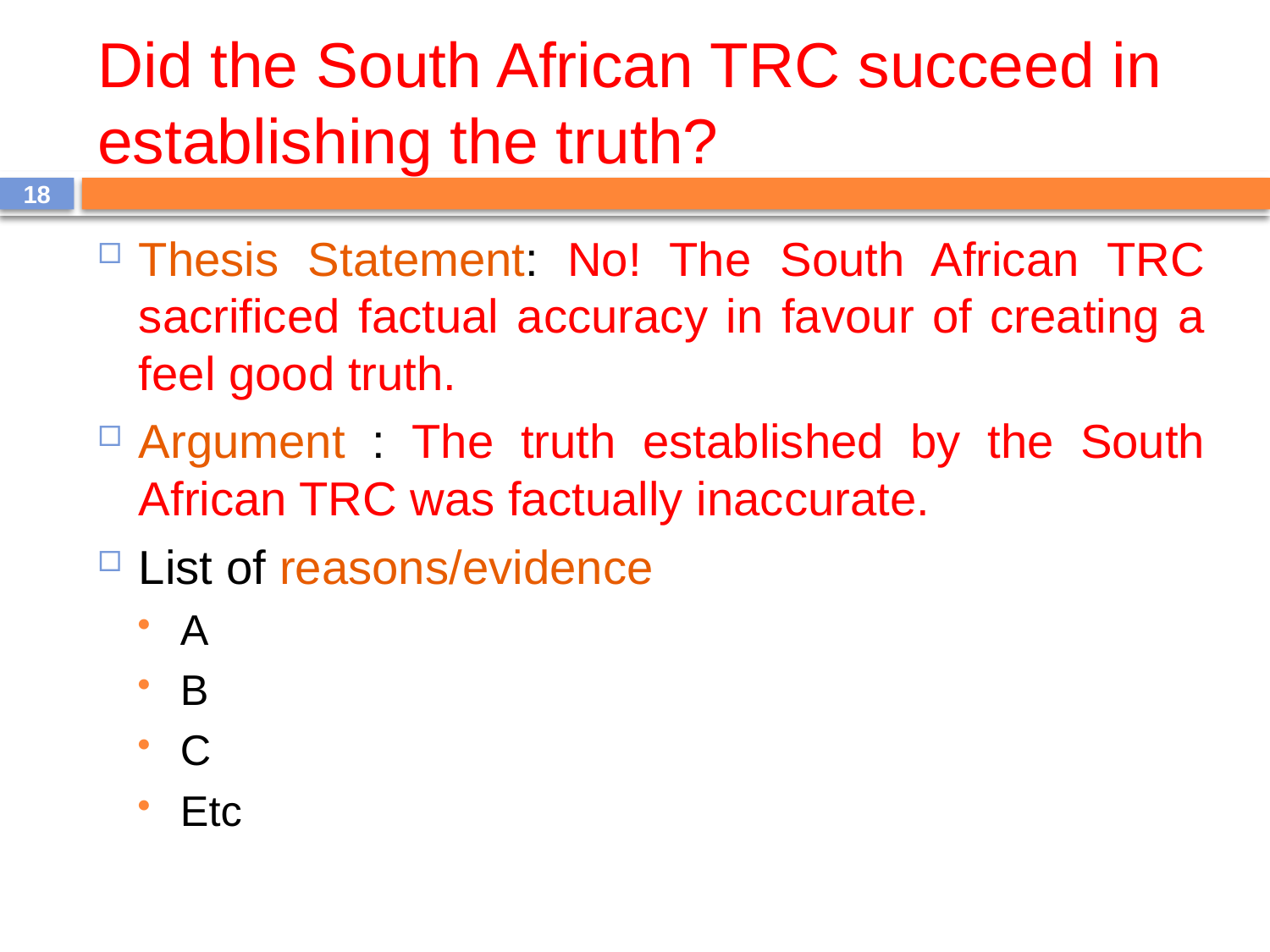

# Did the South African TRC succeed in establishing the truth?
18
Thesis Statement: No! The South African TRC sacrificed factual accuracy in favour of creating a feel good truth.
Argument : The truth established by the South African TRC was factually inaccurate.
List of reasons/evidence
A
B
C
Etc